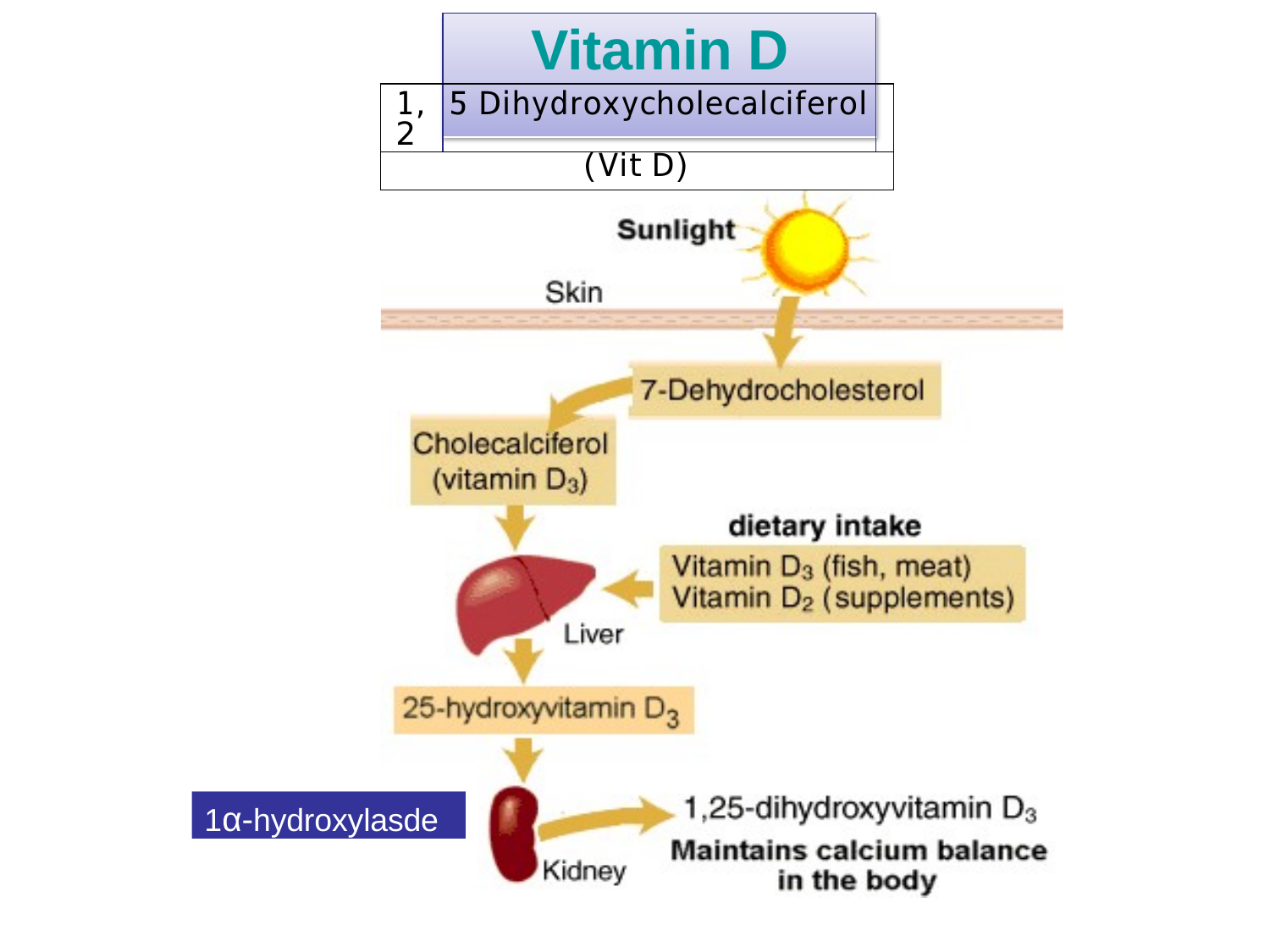

|  | Vitamin D |  |
| --- | --- | --- |
| 1,2 | 5 Dihydroxycholecalciferol |  |
| (Vit D) |  |  |

1α-hydroxylasde